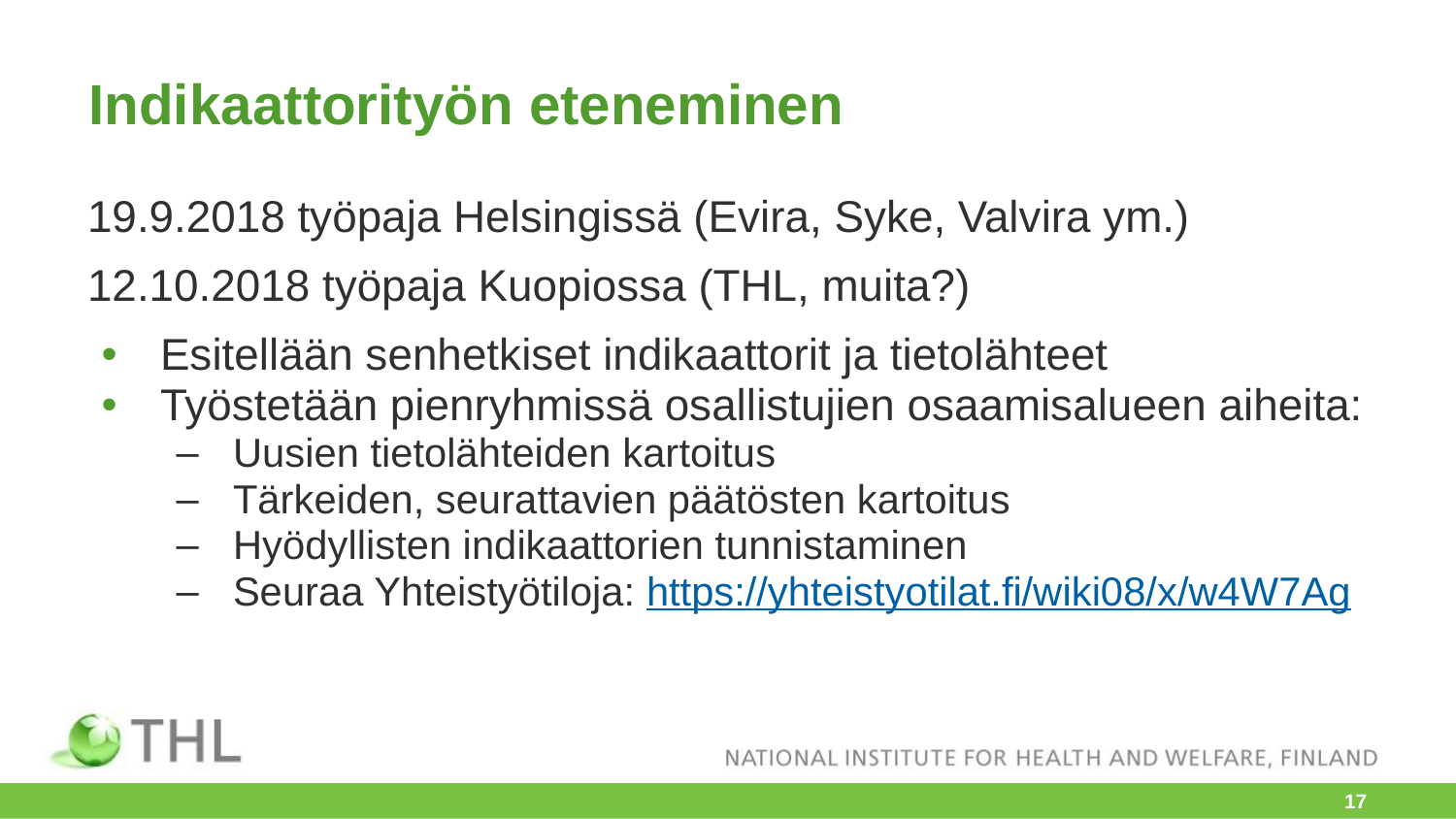

# Indikaattorityön eteneminen
19.9.2018 työpaja Helsingissä (Evira, Syke, Valvira ym.)
12.10.2018 työpaja Kuopiossa (THL, muita?)
Esitellään senhetkiset indikaattorit ja tietolähteet
Työstetään pienryhmissä osallistujien osaamisalueen aiheita:
Uusien tietolähteiden kartoitus
Tärkeiden, seurattavien päätösten kartoitus
Hyödyllisten indikaattorien tunnistaminen
Seuraa Yhteistyötiloja: https://yhteistyotilat.fi/wiki08/x/w4W7Ag
17